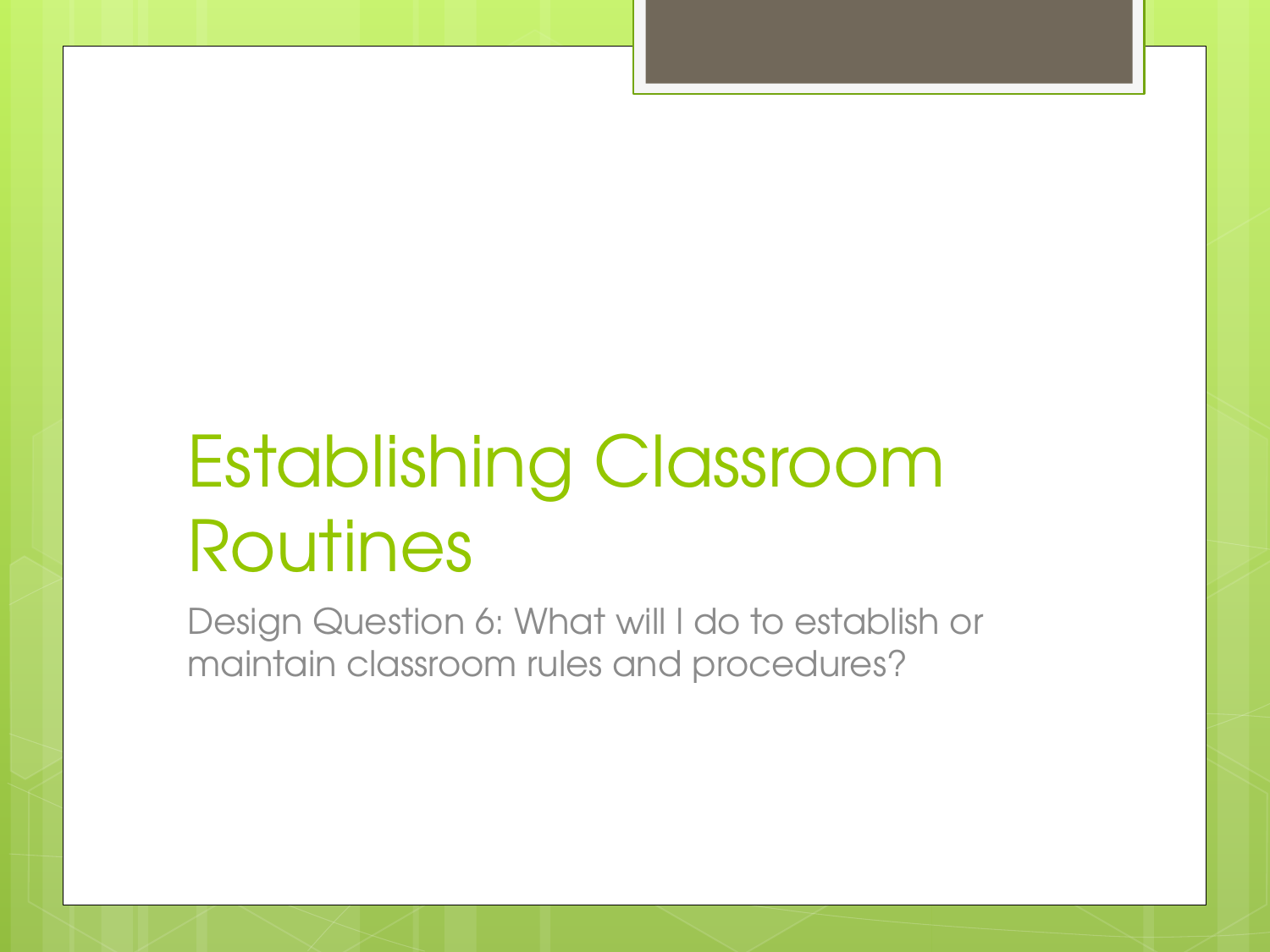

# Establishing Classroom Routines
Design Question 6: What will I do to establish or maintain classroom rules and procedures?